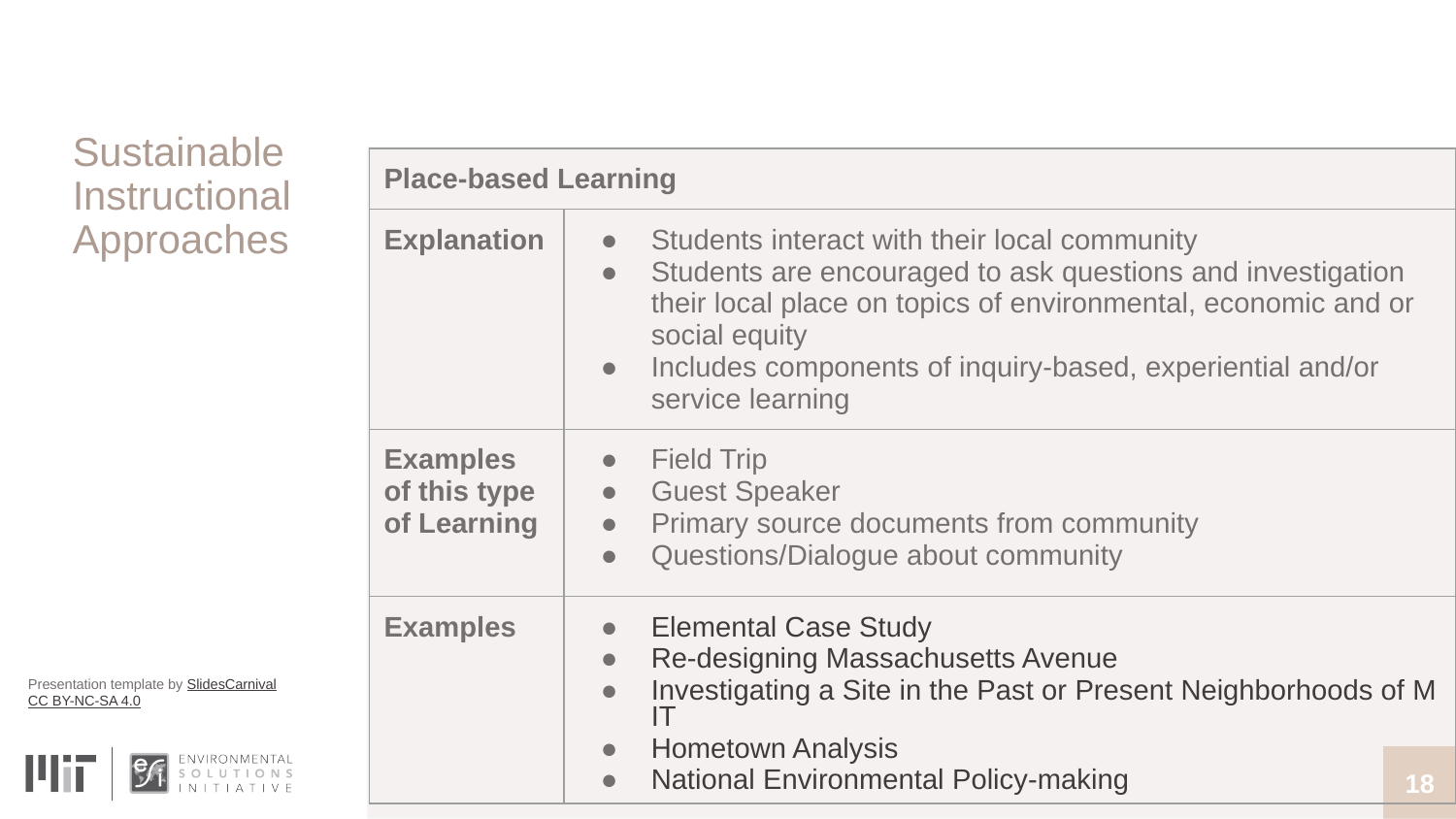

# Sustainable Instructional Approaches

| Place-based Learning |  |
| --- | --- |
| Explanation | Students interact with their local community Students are encouraged to ask questions and investigation their local place on topics of environmental, economic and or social equity Includes components of inquiry-based, experiential and/or service learning |
| Examples of this type of Learning | Field Trip Guest Speaker Primary source documents from community Questions/Dialogue about community |
| Examples | Elemental Case Study Re-designing Massachusetts Avenue Investigating a Site in the Past or Present Neighborhoods of MIT Hometown Analysis National Environmental Policy-making |
18